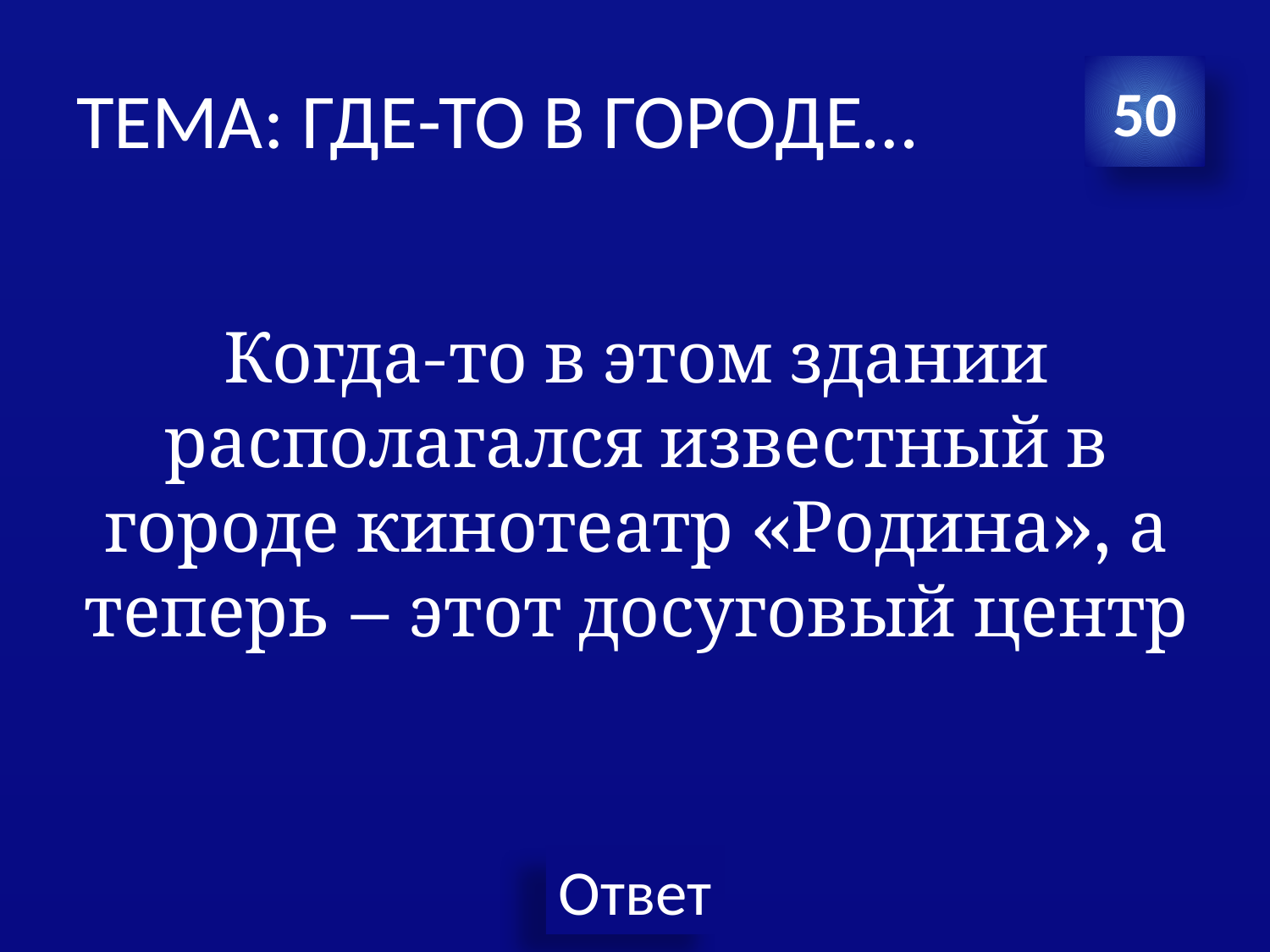

# ТЕМА: ГДЕ-ТО В ГОРОДЕ…
50
Когда-то в этом здании располагался известный в городе кинотеатр «Родина», а теперь – этот досуговый центр